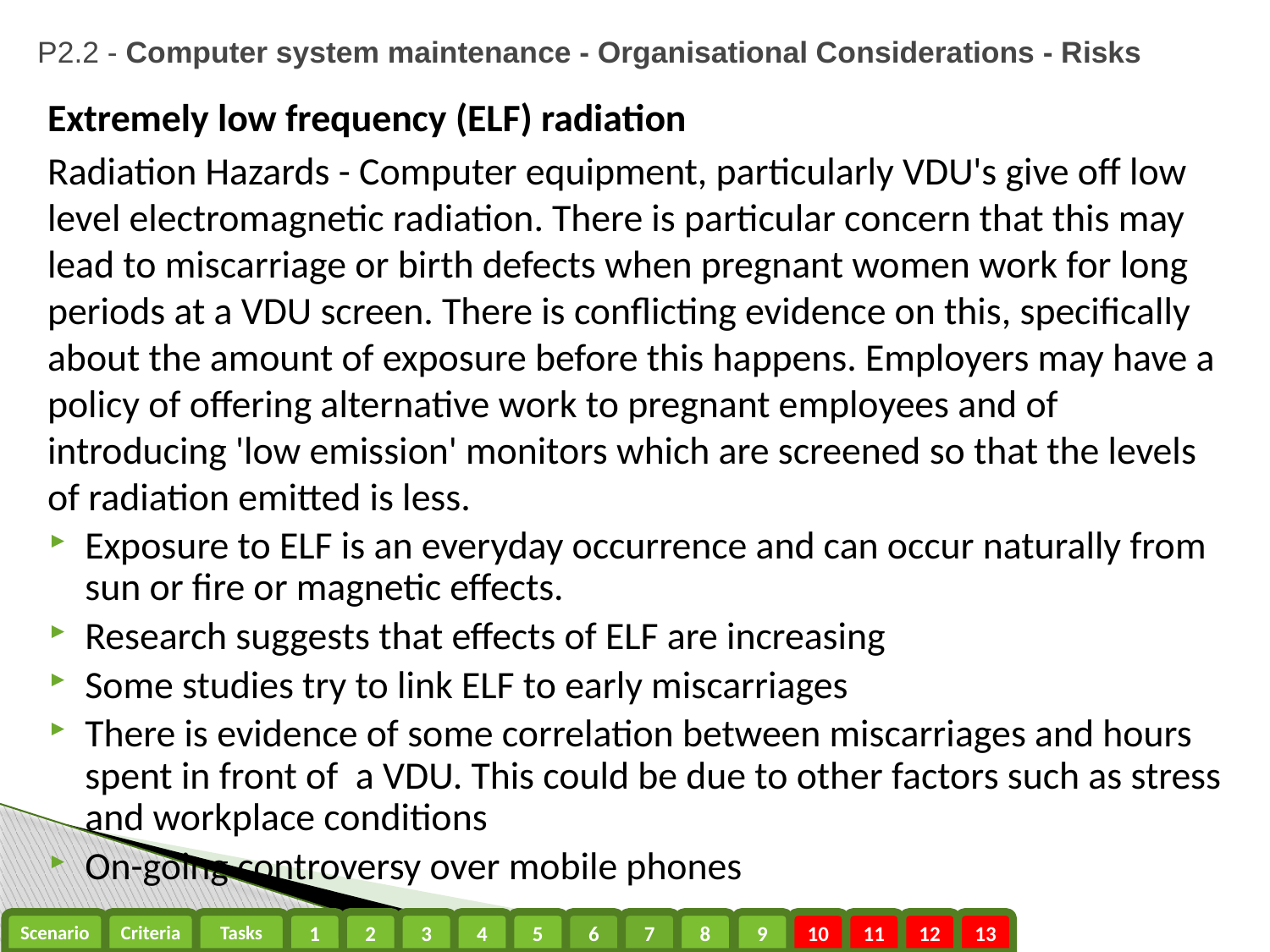

# P2.2 - Computer system maintenance - Organisational Considerations - Risks
Extremely low frequency (ELF) radiation
Radiation Hazards - Computer equipment, particularly VDU's give off low level electromagnetic radiation. There is particular concern that this may lead to miscarriage or birth defects when pregnant women work for long periods at a VDU screen. There is conflicting evidence on this, specifically about the amount of exposure before this happens. Employers may have a policy of offering alternative work to pregnant employees and of introducing 'low emission' monitors which are screened so that the levels of radiation emitted is less.
Exposure to ELF is an everyday occurrence and can occur naturally from sun or fire or magnetic effects.
Research suggests that effects of ELF are increasing
Some studies try to link ELF to early miscarriages
There is evidence of some correlation between miscarriages and hours spent in front of  a VDU. This could be due to other factors such as stress and workplace conditions
On-going controversy over mobile phones